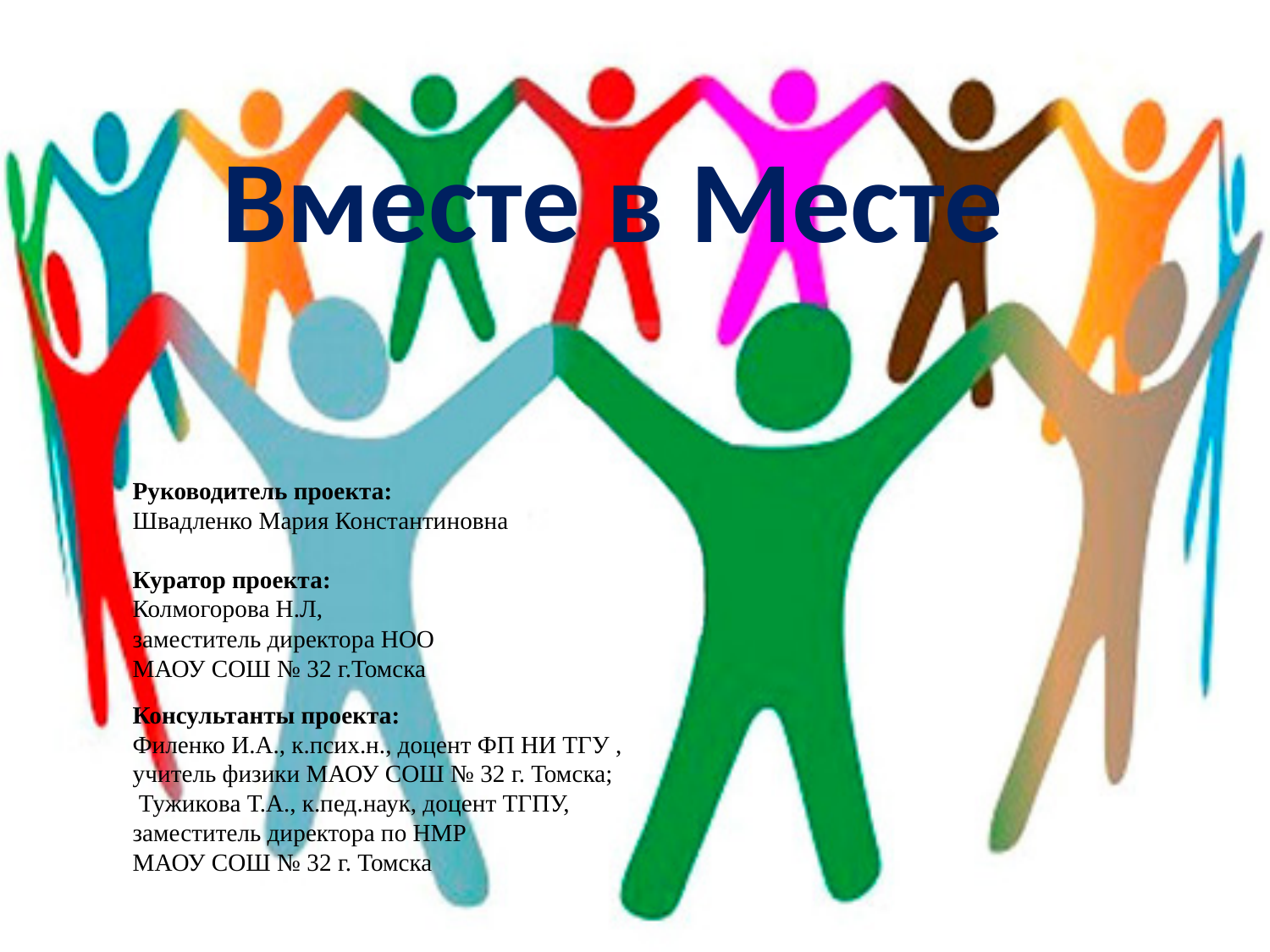

# Вместе в Месте
Руководитель проекта:
Швадленко Мария Константиновна

Куратор проекта:
Колмогорова Н.Л,
заместитель директора НОО
МАОУ СОШ № 32 г.Томска

Консультанты проекта:
Филенко И.А., к.псих.н., доцент ФП НИ ТГУ ,
учитель физики МАОУ СОШ № 32 г. Томска;
 Тужикова Т.А., к.пед.наук, доцент ТГПУ,
заместитель директора по НМР
МАОУ СОШ № 32 г. Томска